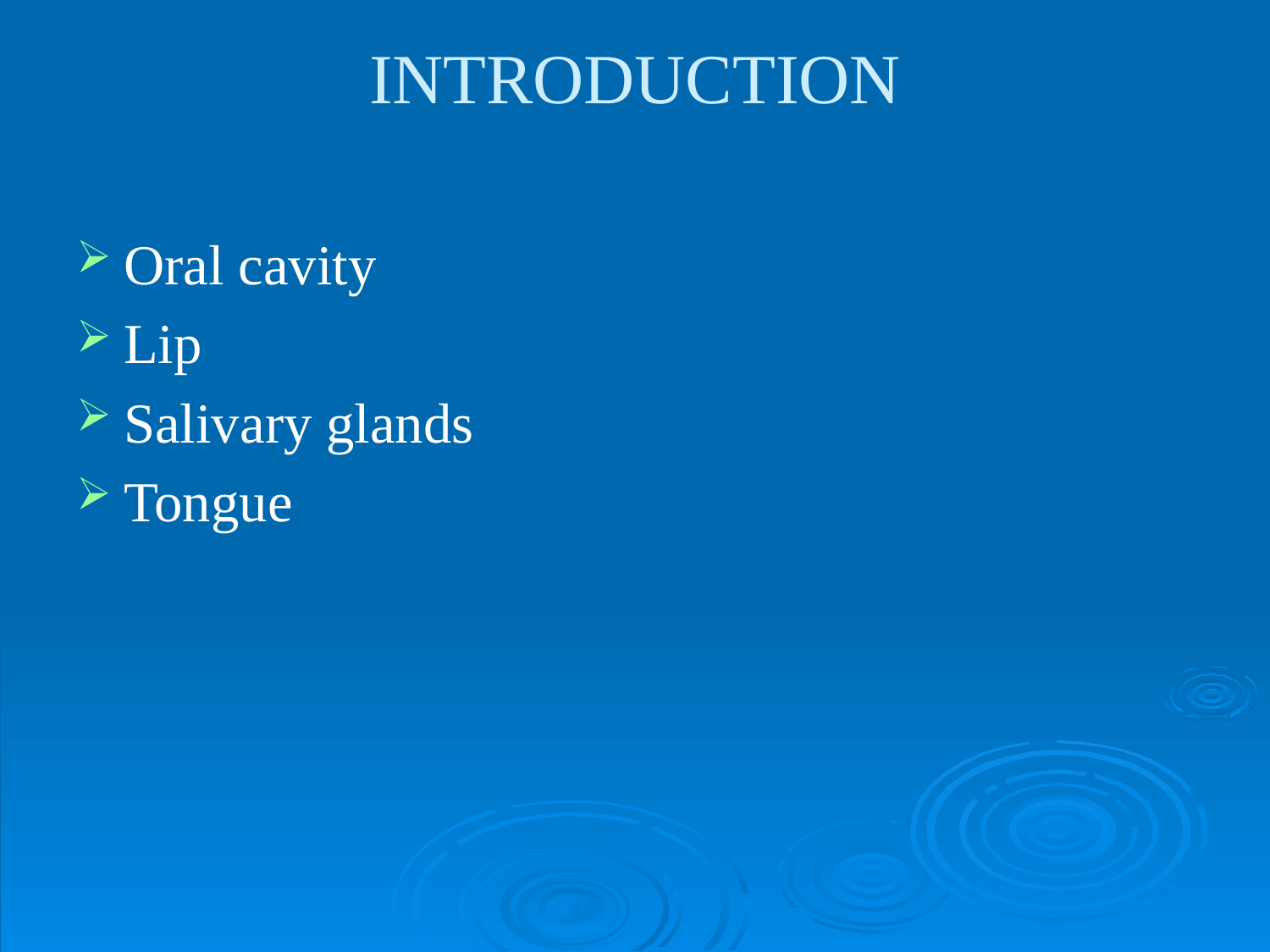

Oral cavity
Lip
Salivary glands
Tongue
# INTRODUCTION